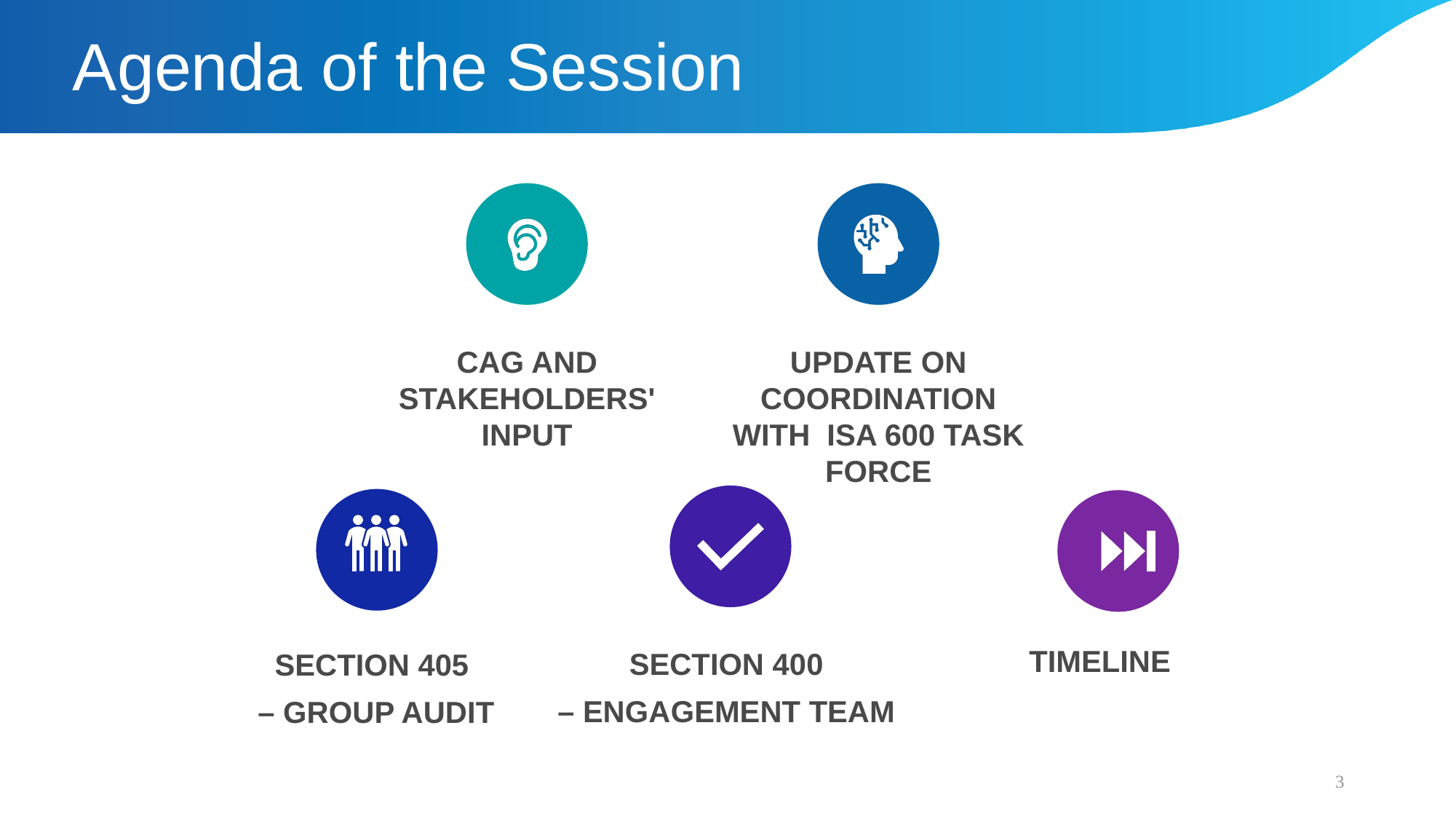

# Agenda of the Session
CAG and Stakeholders' INPUT
UPDATE ON COORDINATION WITH  ISA 600 Task Force
Section 405
– Group audit
Section 400
– engagement team
Timeline
3